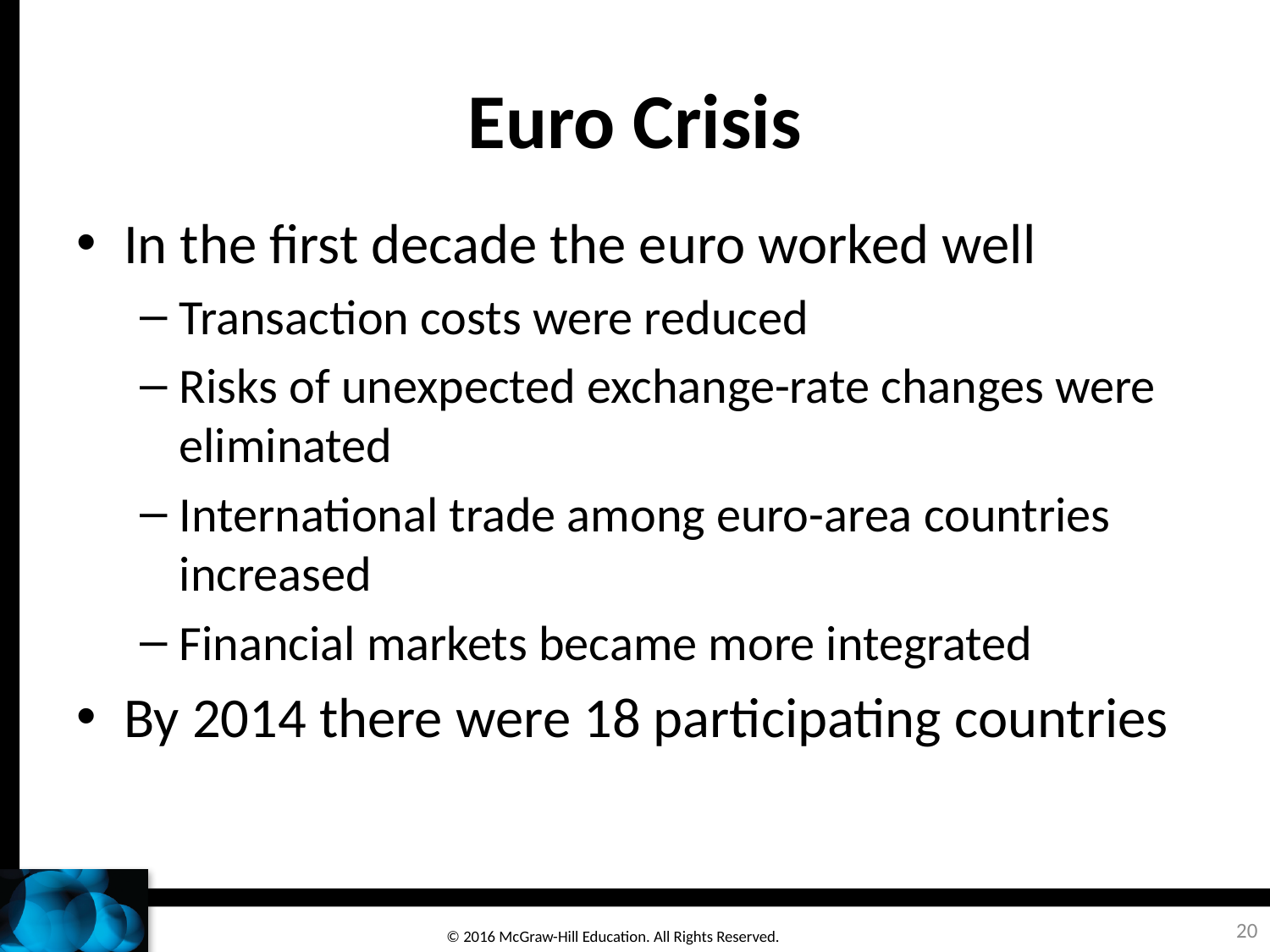

# Euro Crisis
In the first decade the euro worked well
Transaction costs were reduced
Risks of unexpected exchange-rate changes were eliminated
International trade among euro-area countries increased
Financial markets became more integrated
By 2014 there were 18 participating countries
20
© 2016 McGraw-Hill Education. All Rights Reserved.